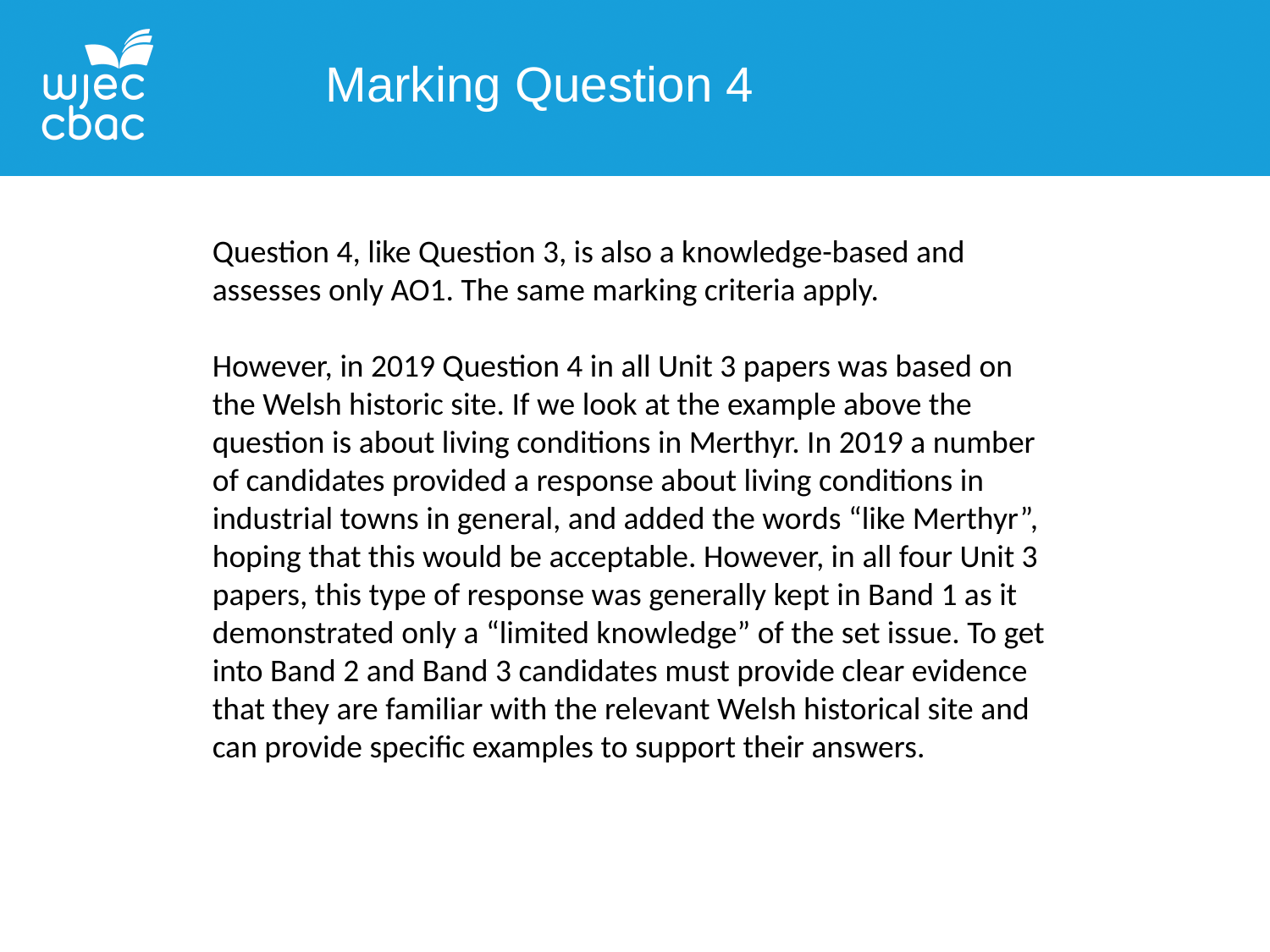

Marking Question 4

Question 4, like Question 3, is also a knowledge-based and assesses only AO1. The same marking criteria apply.

However, in 2019 Question 4 in all Unit 3 papers was based on the Welsh historic site. If we look at the example above the question is about living conditions in Merthyr. In 2019 a number of candidates provided a response about living conditions in industrial towns in general, and added the words “like Merthyr”, hoping that this would be acceptable. However, in all four Unit 3 papers, this type of response was generally kept in Band 1 as it demonstrated only a “limited knowledge” of the set issue. To get into Band 2 and Band 3 candidates must provide clear evidence that they are familiar with the relevant Welsh historical site and can provide specific examples to support their answers.